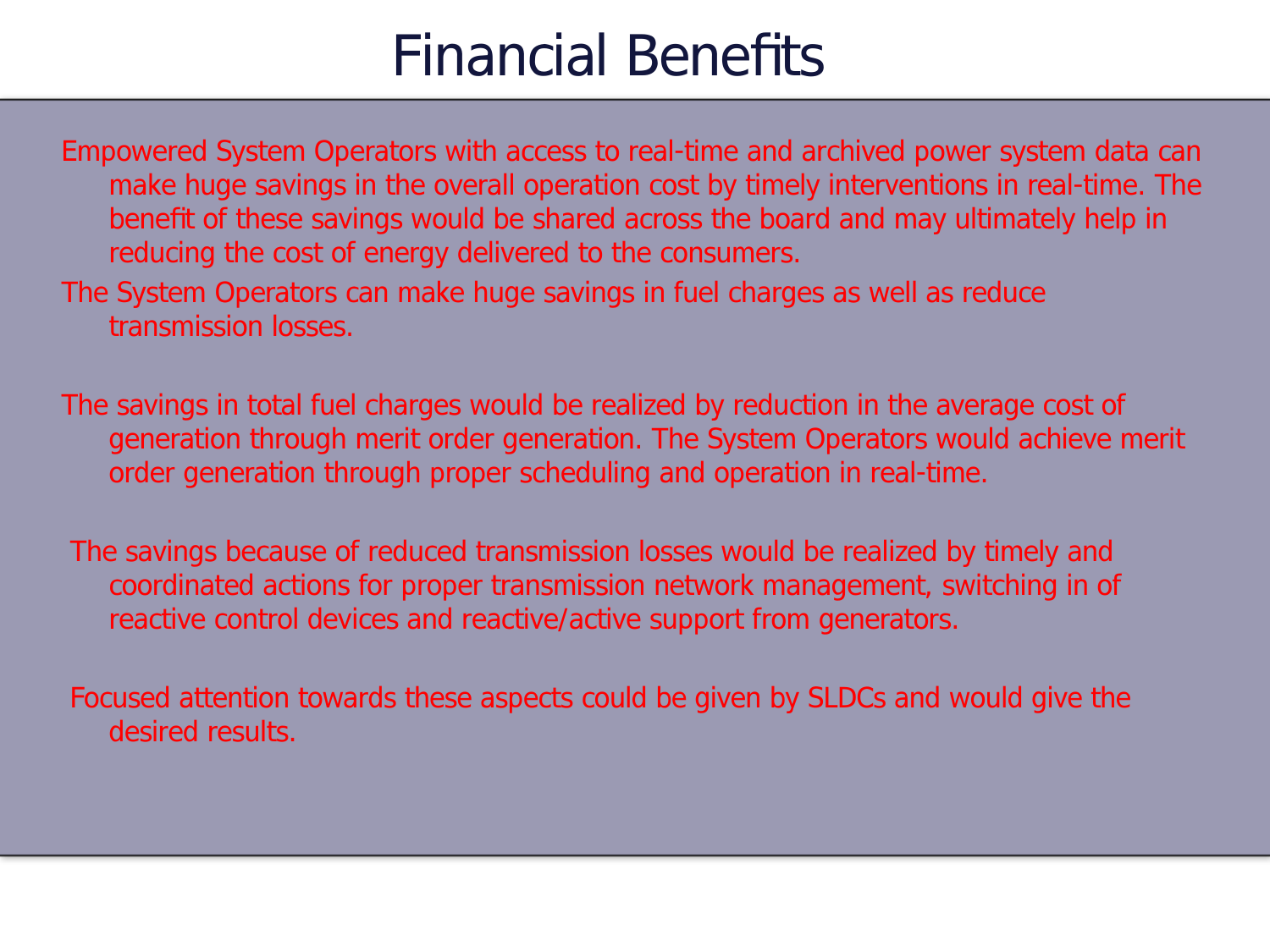

# Financial Benefits
Empowered System Operators with access to real-time and archived power system data can make huge savings in the overall operation cost by timely interventions in real-time. The benefit of these savings would be shared across the board and may ultimately help in reducing the cost of energy delivered to the consumers.
The System Operators can make huge savings in fuel charges as well as reduce transmission losses.

The savings in total fuel charges would be realized by reduction in the average cost of generation through merit order generation. The System Operators would achieve merit order generation through proper scheduling and operation in real-time.

 The savings because of reduced transmission losses would be realized by timely and coordinated actions for proper transmission network management, switching in of reactive control devices and reactive/active support from generators.

 Focused attention towards these aspects could be given by SLDCs and would give the desired results.